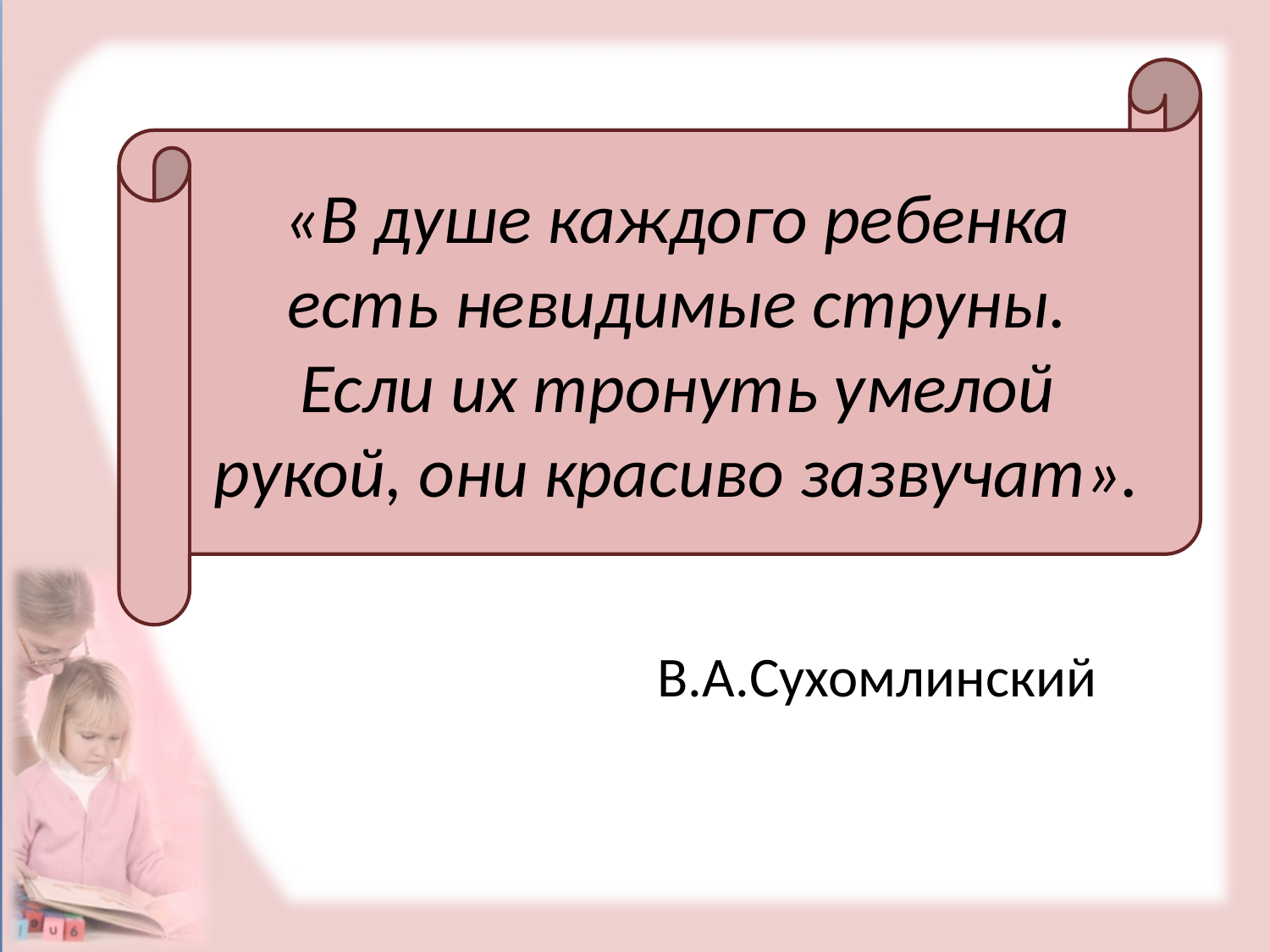

«В душе каждого ребенка есть невидимые струны.
Если их тронуть умелой рукой, они красиво зазвучат».

В.А.Сухомлинский